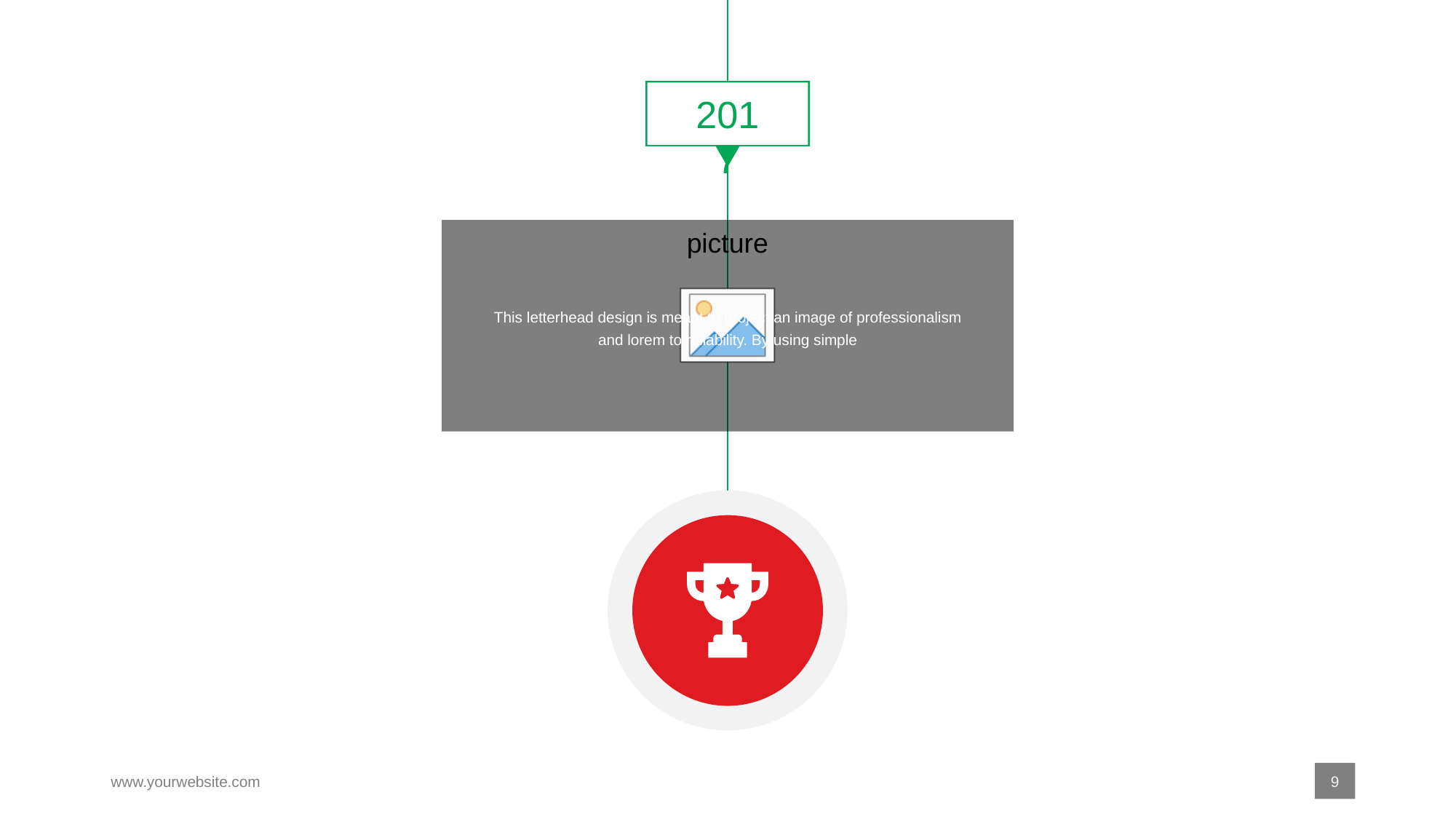

2017

This letterhead design is meant to project an image of professionalism and lorem to reliability. By using simple

9
www.yourwebsite.com